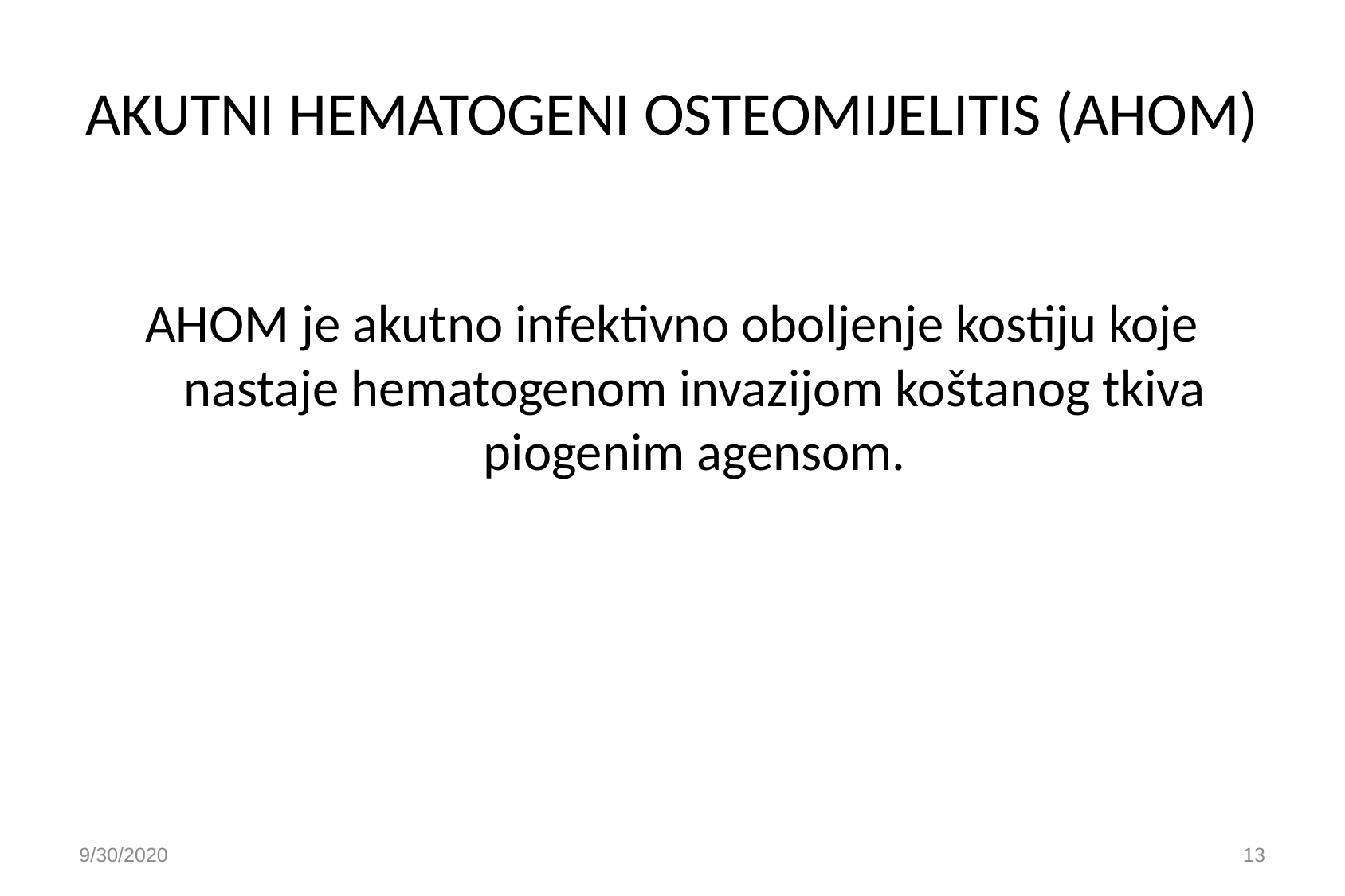

# AKUTNI HEMATOGENI OSTEOMIJELITIS (AHOM)

AHOM je akutno infektivno oboljenje kostiju koje nastaje hematogenom invazijom koštanog tkiva piogenim agensom.
9/30/2020
13